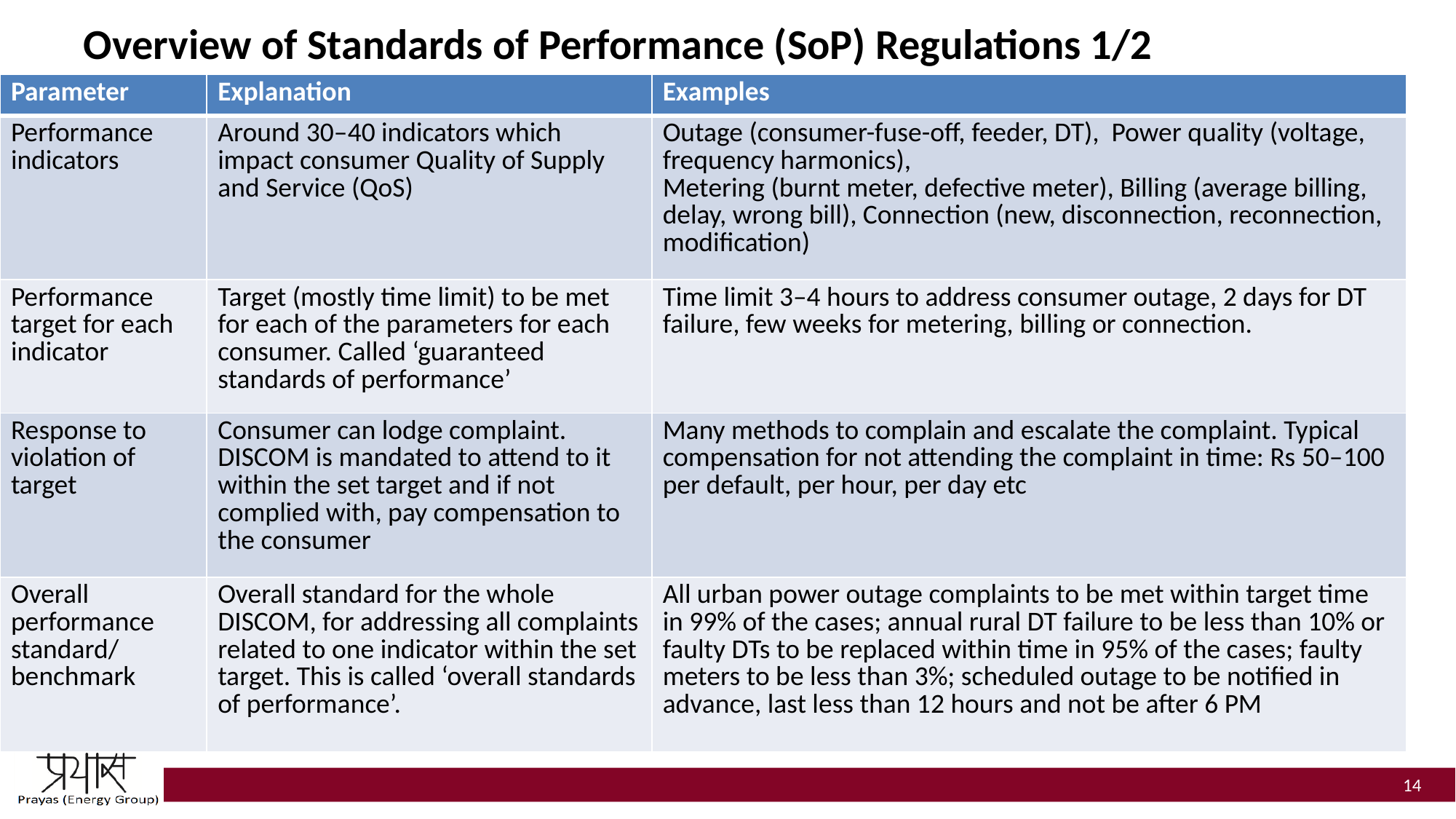

# Overview of Standards of Performance (SoP) Regulations 1/2
| Parameter | Explanation | Examples |
| --- | --- | --- |
| Performance indicators | Around 30–40 indicators which impact consumer Quality of Supply and Service (QoS) | Outage (consumer-fuse-off, feeder, DT), Power quality (voltage, frequency harmonics), Metering (burnt meter, defective meter), Billing (average billing, delay, wrong bill), Connection (new, disconnection, reconnection, modification) |
| Performance target for each indicator | Target (mostly time limit) to be met for each of the parameters for each consumer. Called ‘guaranteed standards of performance’ | Time limit 3–4 hours to address consumer outage, 2 days for DT failure, few weeks for metering, billing or connection. |
| Response to violation of target | Consumer can lodge complaint. DISCOM is mandated to attend to it within the set target and if not complied with, pay compensation to the consumer | Many methods to complain and escalate the complaint. Typical compensation for not attending the complaint in time: Rs 50–100 per default, per hour, per day etc |
| Overall performance standard/ benchmark | Overall standard for the whole DISCOM, for addressing all complaints related to one indicator within the set target. This is called ‘overall standards of performance’. | All urban power outage complaints to be met within target time in 99% of the cases; annual rural DT failure to be less than 10% or faulty DTs to be replaced within time in 95% of the cases; faulty meters to be less than 3%; scheduled outage to be notified in advance, last less than 12 hours and not be after 6 PM |
14